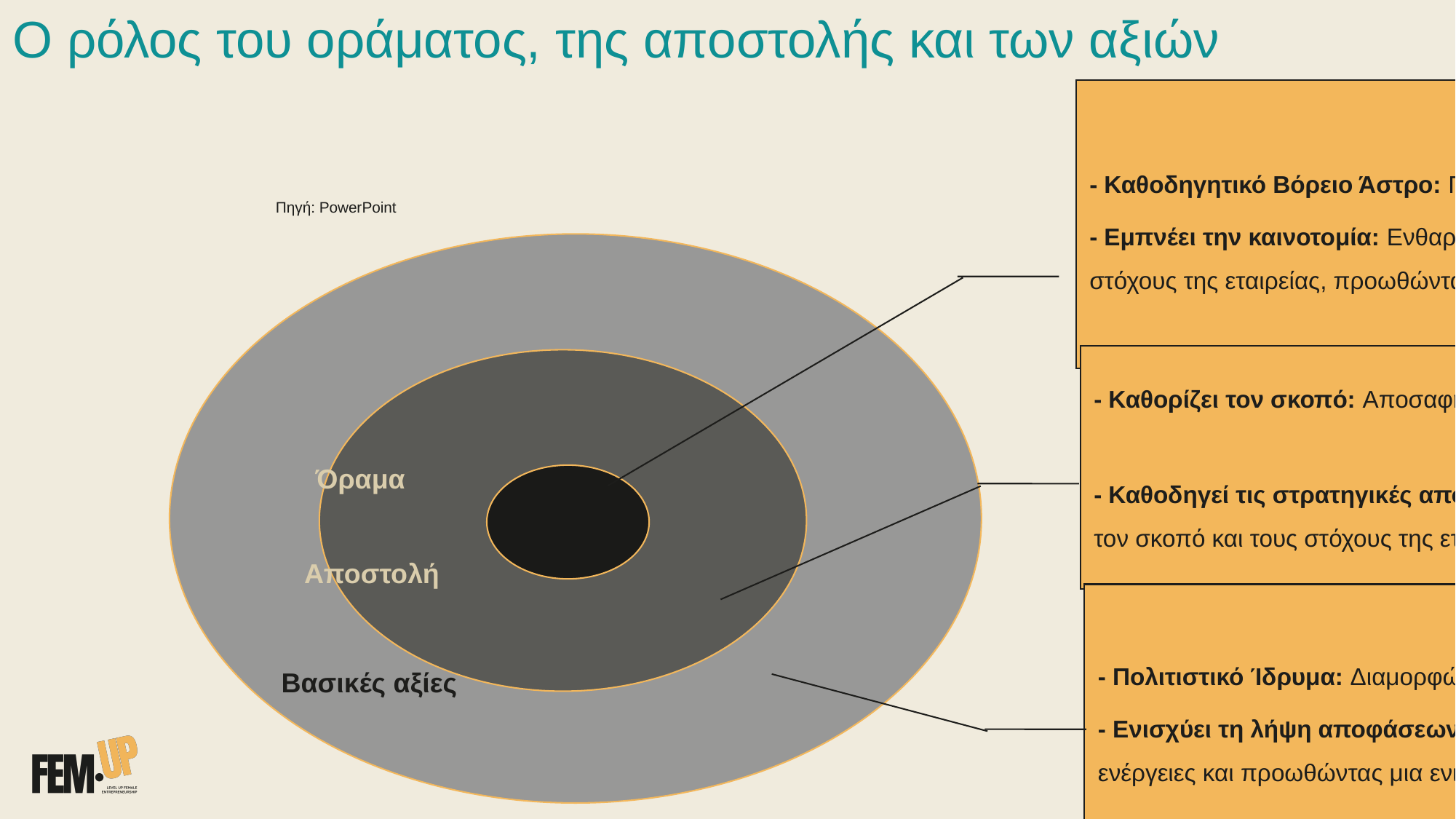

# Ο ρόλος του οράματος, της αποστολής και των αξιών
- Καθοδηγητικό Βόρειο Άστρο: Παρέχει σαφή κατεύθυνση και μακροπρόθεσμες φιλοδοξίες.
- Εμπνέει την καινοτομία: Ενθαρρύνει τους εργαζόμενους να ευθυγραμμιστούν με τους μελλοντικούς στόχους της εταιρείας, προωθώντας τη δημιουργικότητα και την καινοτομία.

- Καθορίζει τον σκοπό: Αποσαφηνίζει τον βασικό σκοπό και τη μοναδική πρόταση αξίας της εταιρείας.
- Καθοδηγεί τις στρατηγικές αποφάσεις: Διασφαλίζει ότι όλες οι δραστηριότητες ευθυγραμμίζονται με τον σκοπό και τους στόχους της εταιρείας.

- Πολιτιστικό Ίδρυμα: Διαμορφώνει τις συμπεριφορές, τους κανόνες και την εταιρική κουλτούρα.
- Ενισχύει τη λήψη αποφάσεων: Λειτουργεί ως πυξίδα για τους εργαζόμενους, καθοδηγώντας τις ενέργειες και προωθώντας μια ενιαία προσέγγιση.
Όραμα
Αποστολή
Βασικές αξίες
Πηγή: PowerPoint